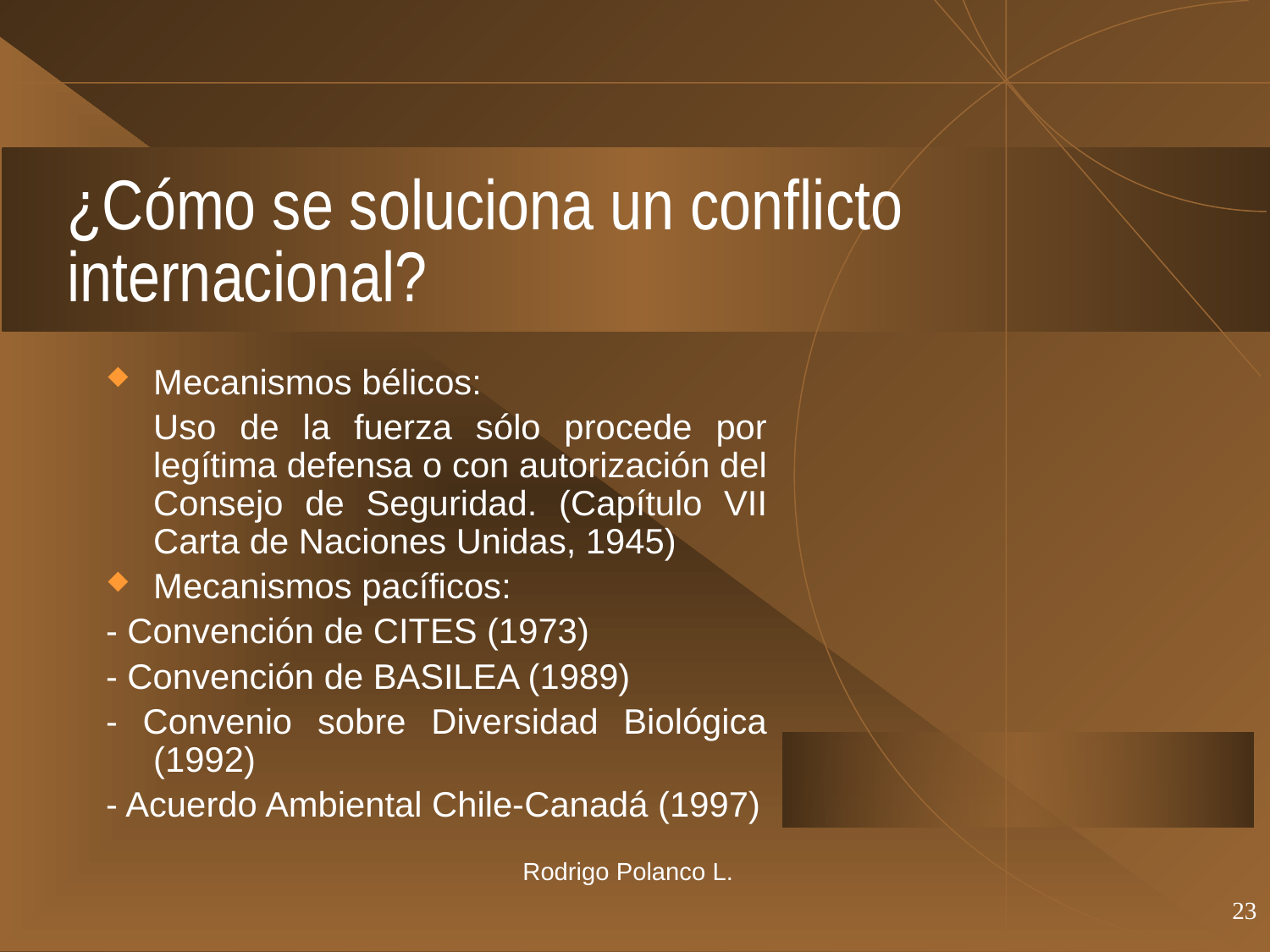

# ¿Cómo se soluciona un conflicto internacional?
Mecanismos bélicos:
	Uso de la fuerza sólo procede por legítima defensa o con autorización del Consejo de Seguridad. (Capítulo VII Carta de Naciones Unidas, 1945)
Mecanismos pacíficos:
- Convención de CITES (1973)
- Convención de BASILEA (1989)
- Convenio sobre Diversidad Biológica (1992)
- Acuerdo Ambiental Chile-Canadá (1997)

Rodrigo Polanco L.
23